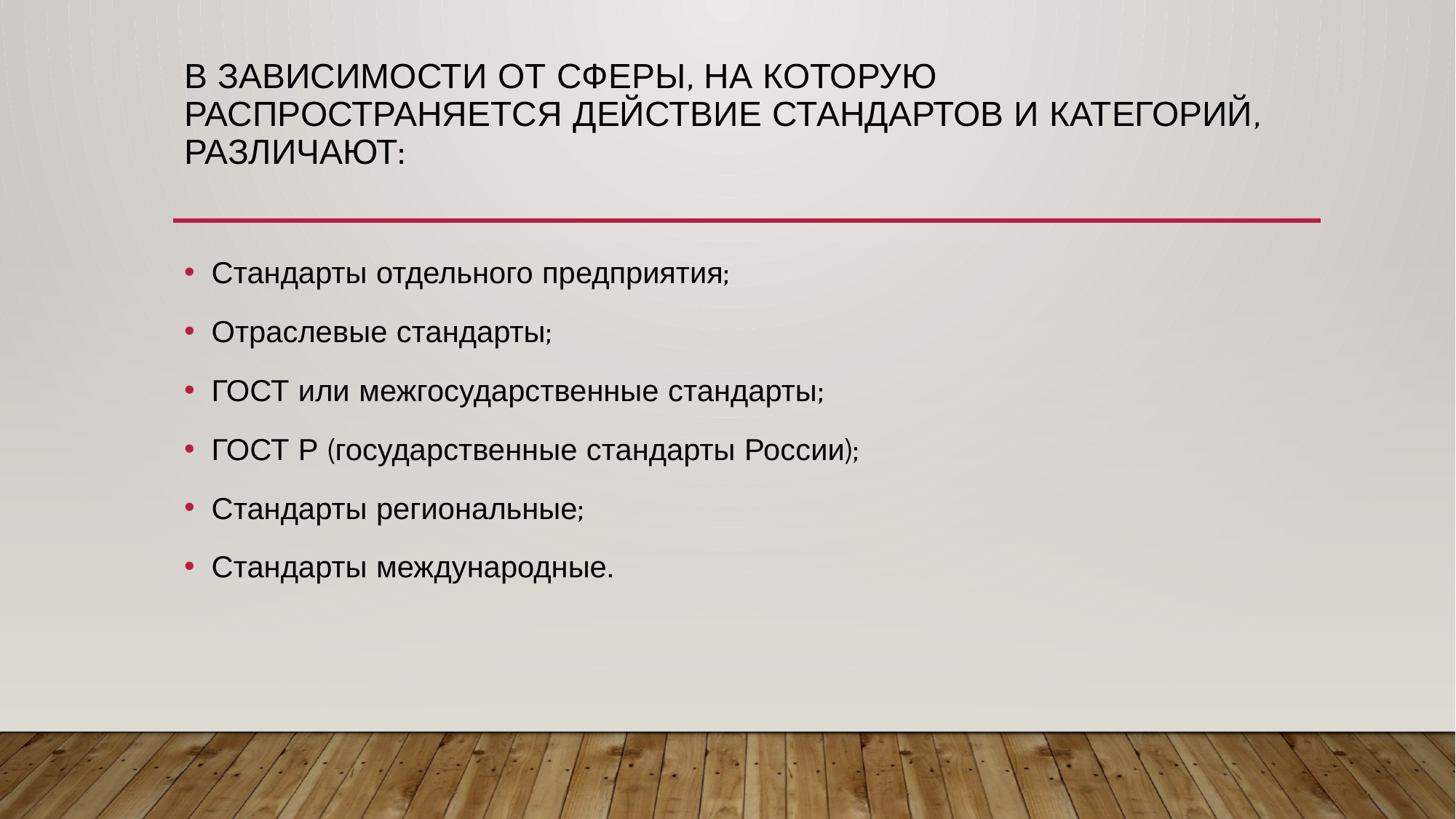

# В зависимости от сферы, на которую распространяется действие стандартов и категорий, различают:
Стандарты отдельного предприятия;
Отраслевые стандарты;
ГОСТ или межгосударственные стандарты;
ГОСТ Р (государственные стандарты России);
Стандарты региональные;
Стандарты международные.